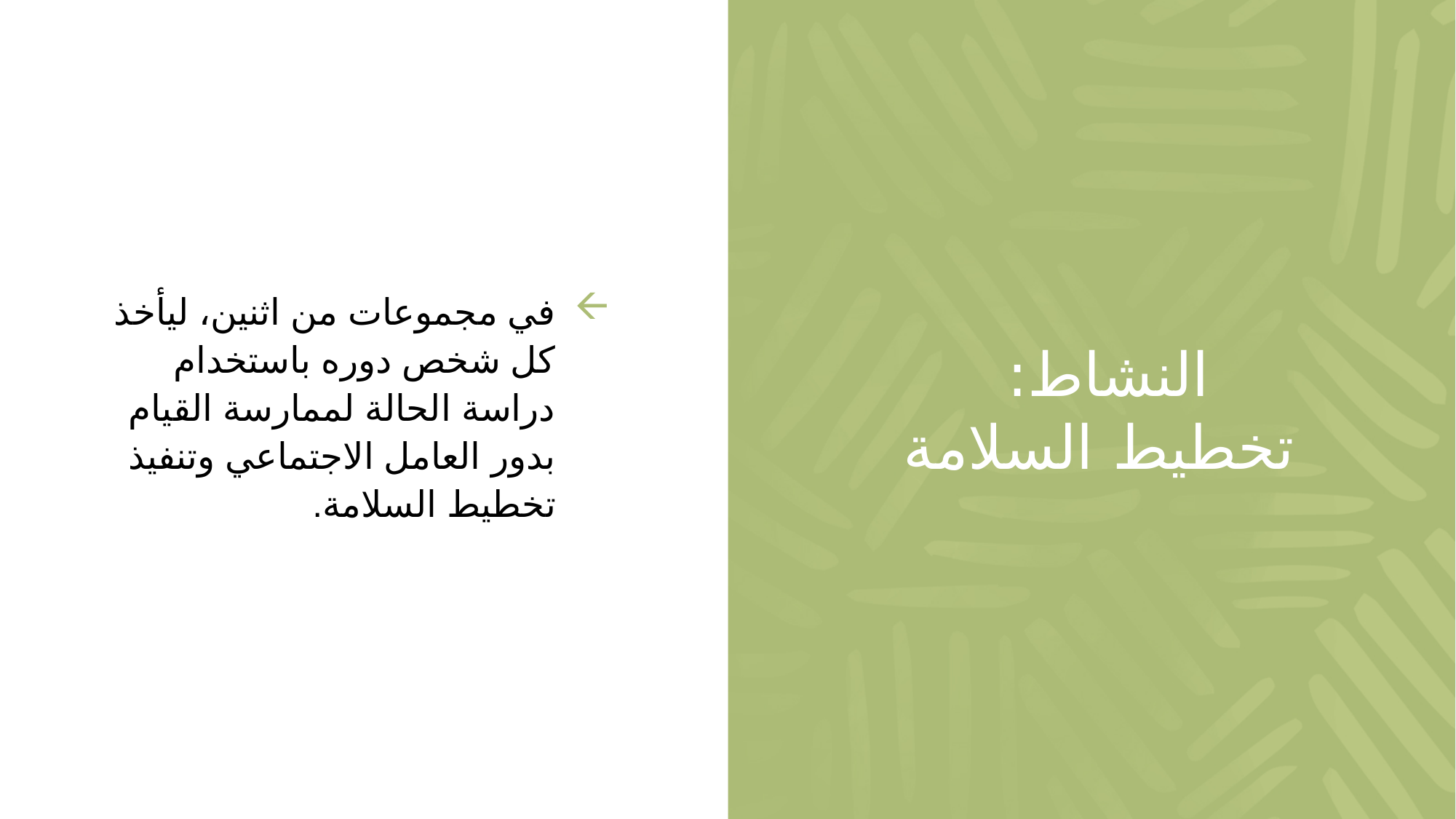

في مجموعات من اثنين، ليأخذ كل شخص دوره باستخدام دراسة الحالة لممارسة القيام بدور العامل الاجتماعي وتنفيذ تخطيط السلامة.
# النشاط: تخطيط السلامة